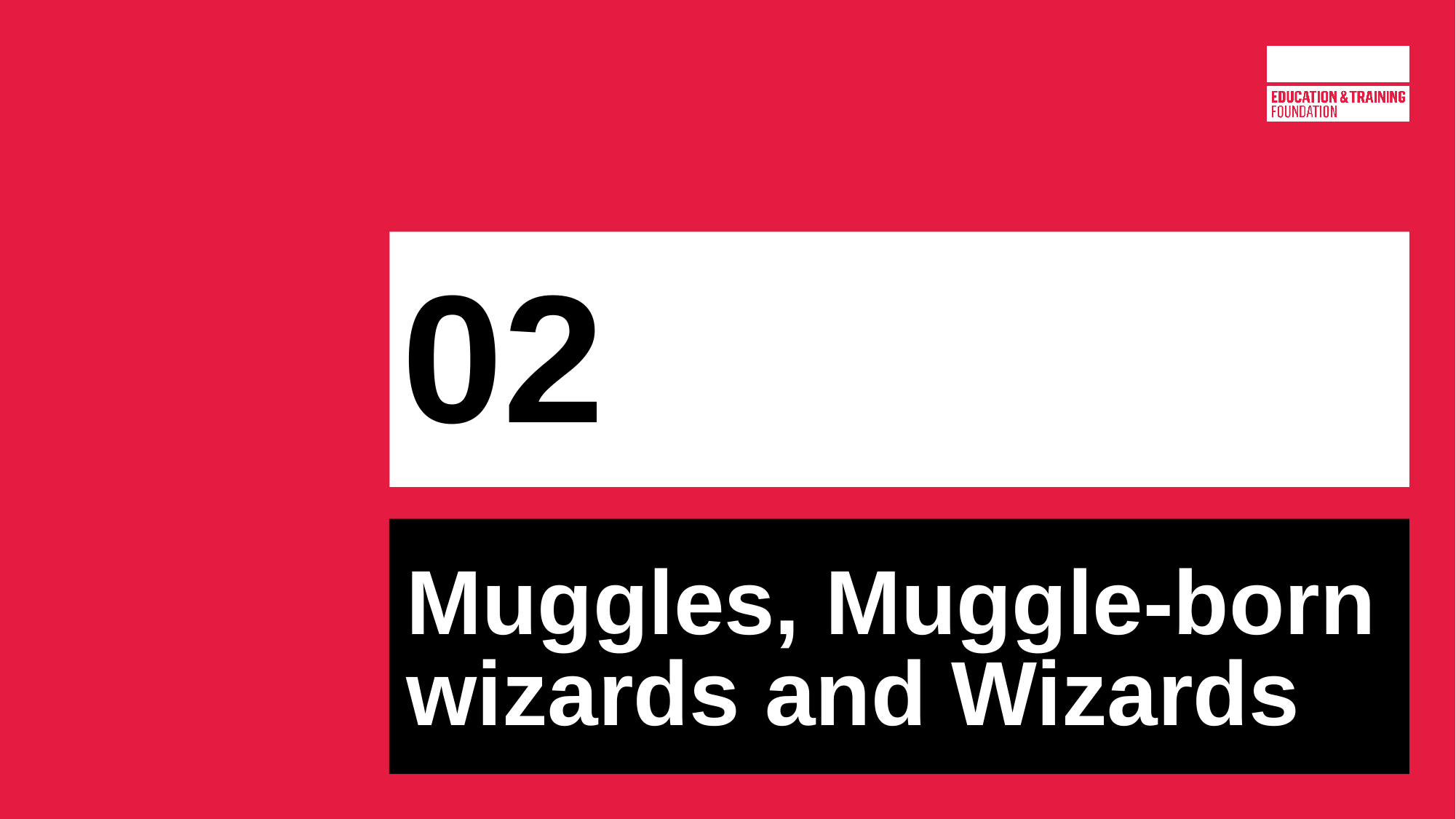

# 02
Muggles, Muggle-born wizards and Wizards